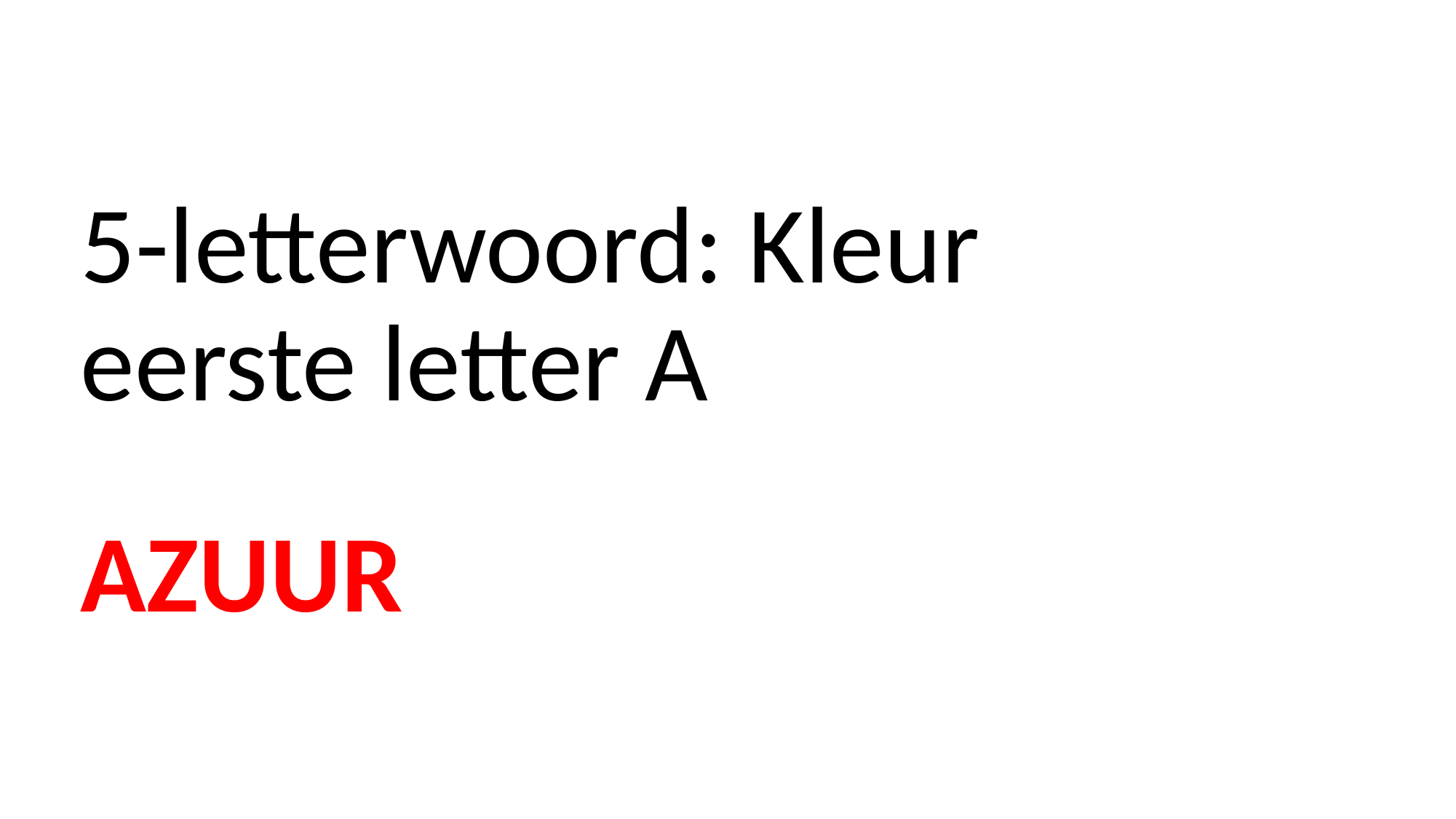

# 5-letterwoord: Kleur eerste letter A
AZUUR